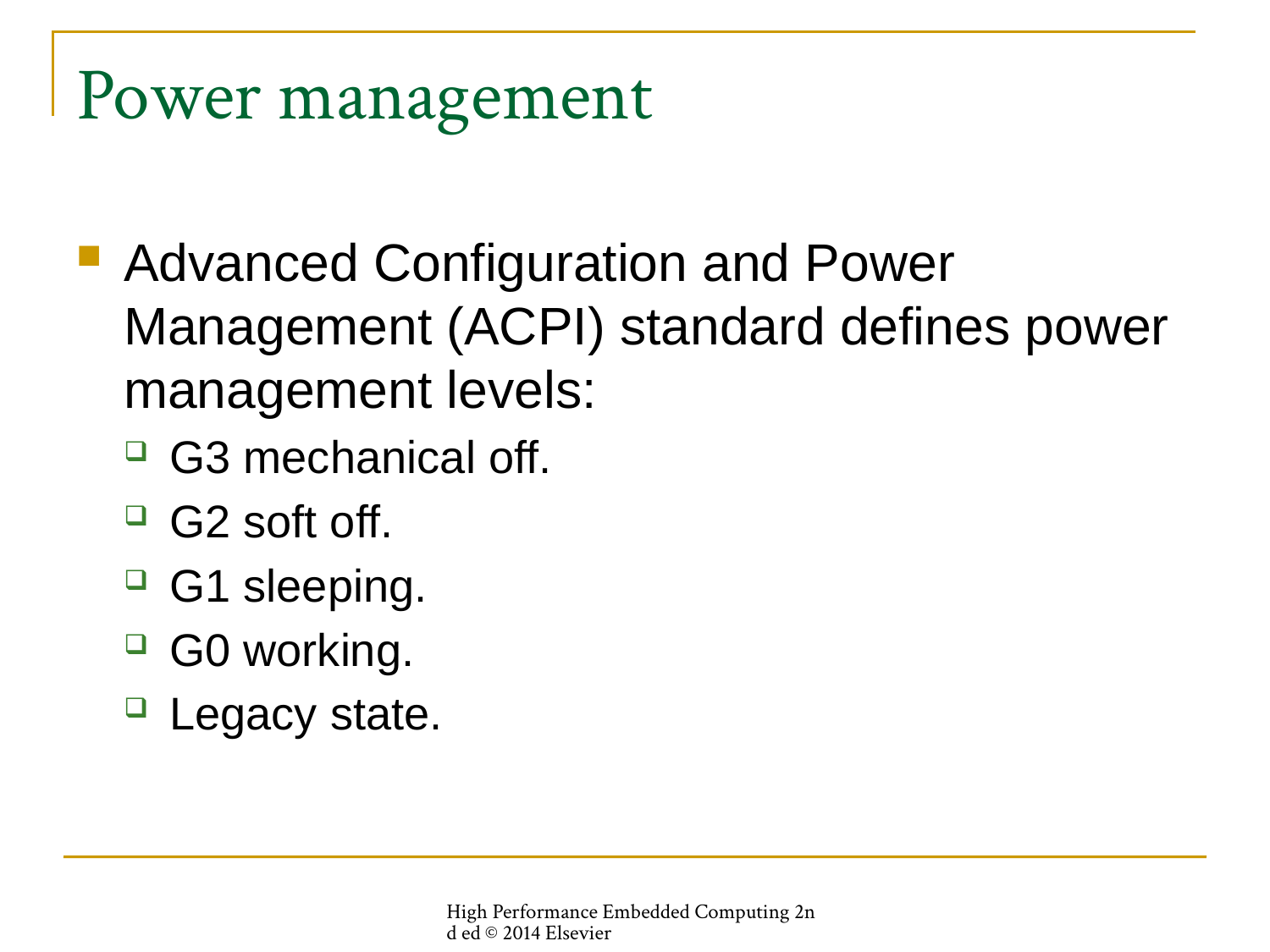

# Power management
Advanced Configuration and Power Management (ACPI) standard defines power management levels:
G3 mechanical off.
G2 soft off.
G1 sleeping.
G0 working.
Legacy state.
High Performance Embedded Computing 2nd ed © 2014 Elsevier